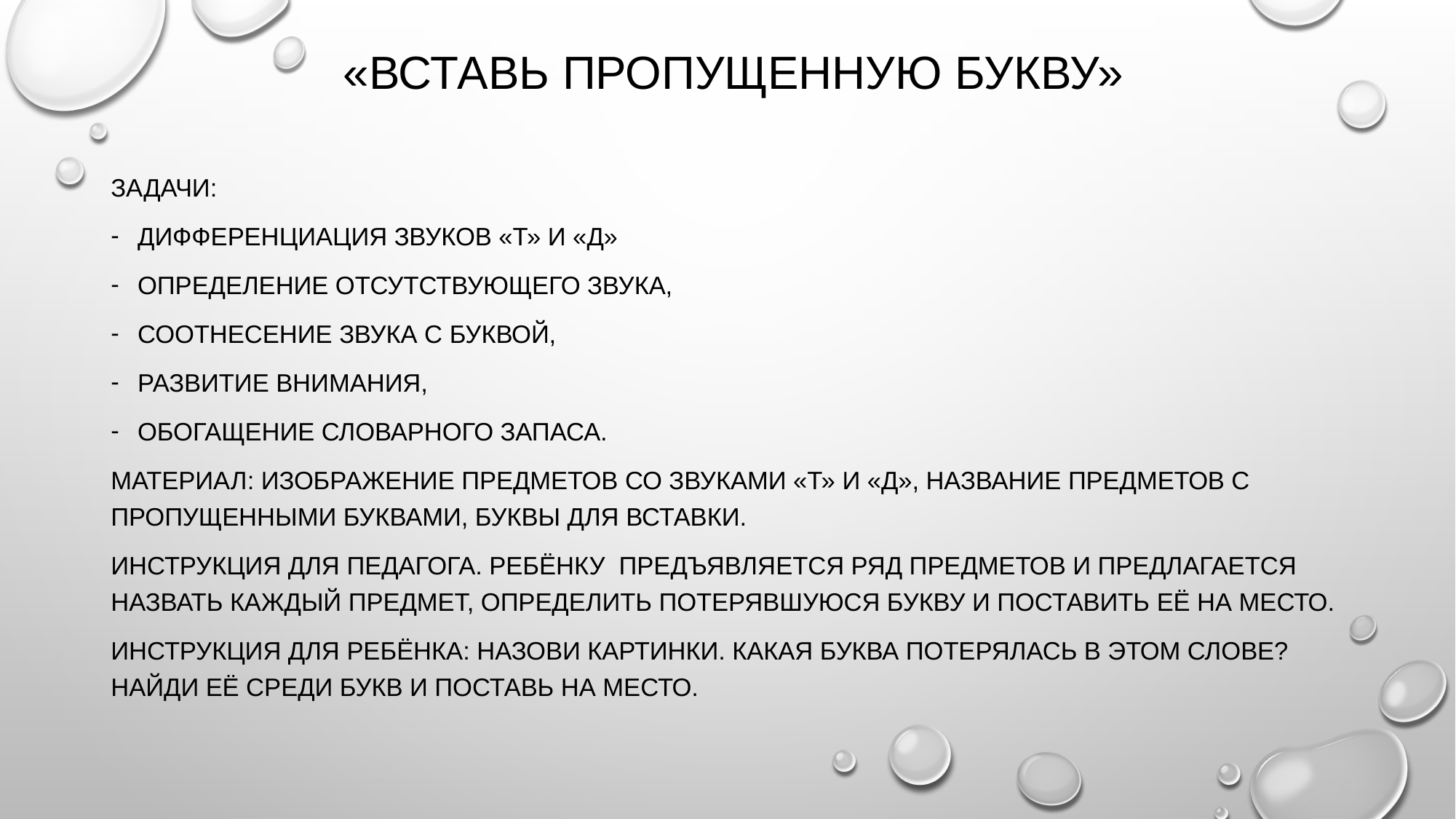

# «Вставь пропущенную букву»
Задачи:
Дифференциация звуков «Т» и «Д»
определение отсутствующего звука,
соотнесение звука с буквой,
развитие внимания,
обогащение словарного запаса.
Материал: изображение предметов со звуками «Т» и «Д», название предметов с пропущенными буквами, буквы для вставки.
Инструкция для педагога. Ребёнку  предъявляется ряд предметов и предлагается назвать каждый предмет, определить потерявшуюся букву и поставить её на место.
Инструкция для ребёнка: Назови картинки. Какая буква потерялась в этом слове? Найди её среди букв и поставь на место.